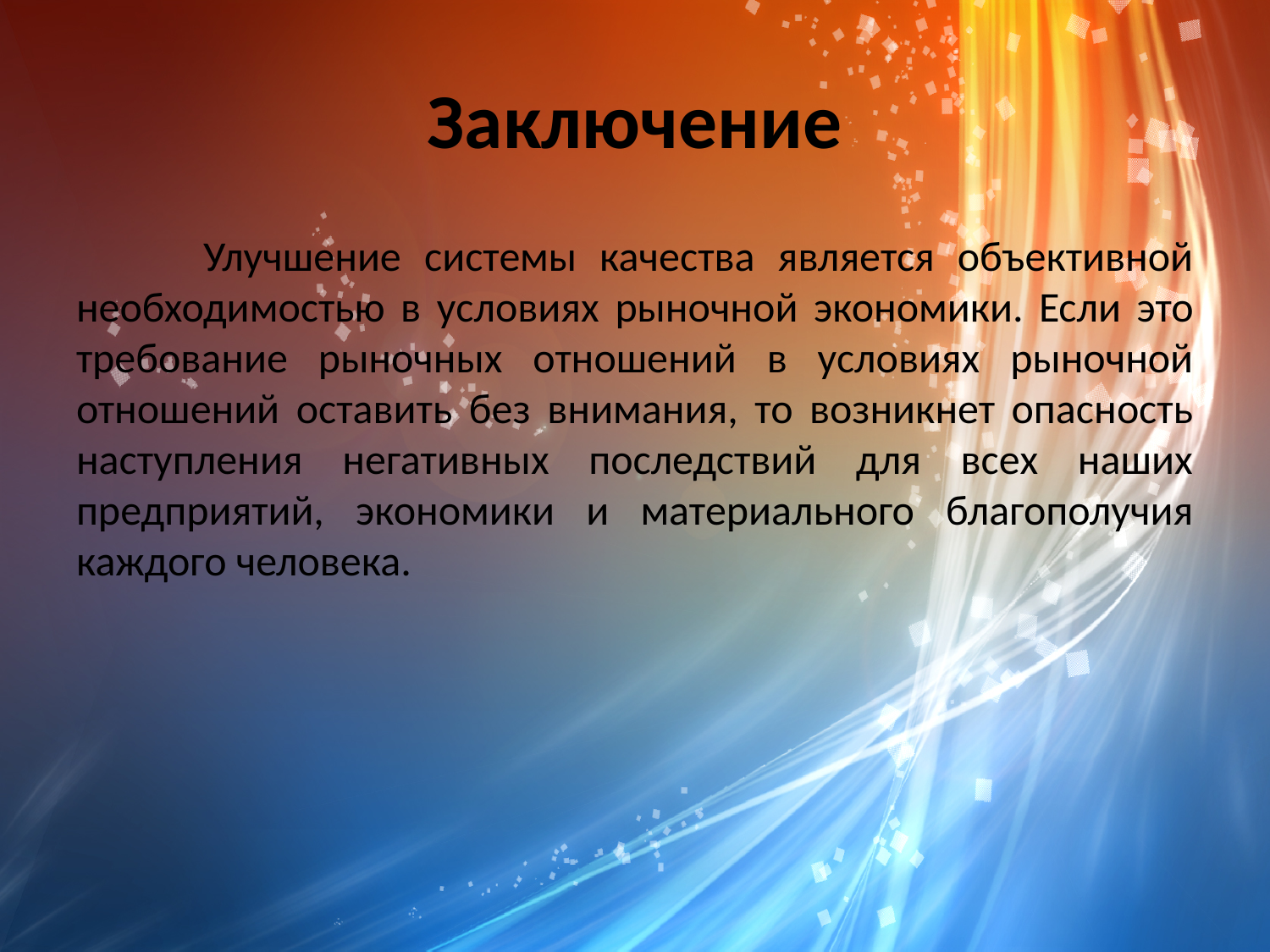

# Заключение
	Улучшение системы качества является объективной необходимостью в условиях рыночной экономики. Если это требование рыночных отношений в условиях рыночной отношений оставить без внимания, то возникнет опасность наступления негативных последствий для всех наших предприятий, экономики и материального благополучия каждого человека.